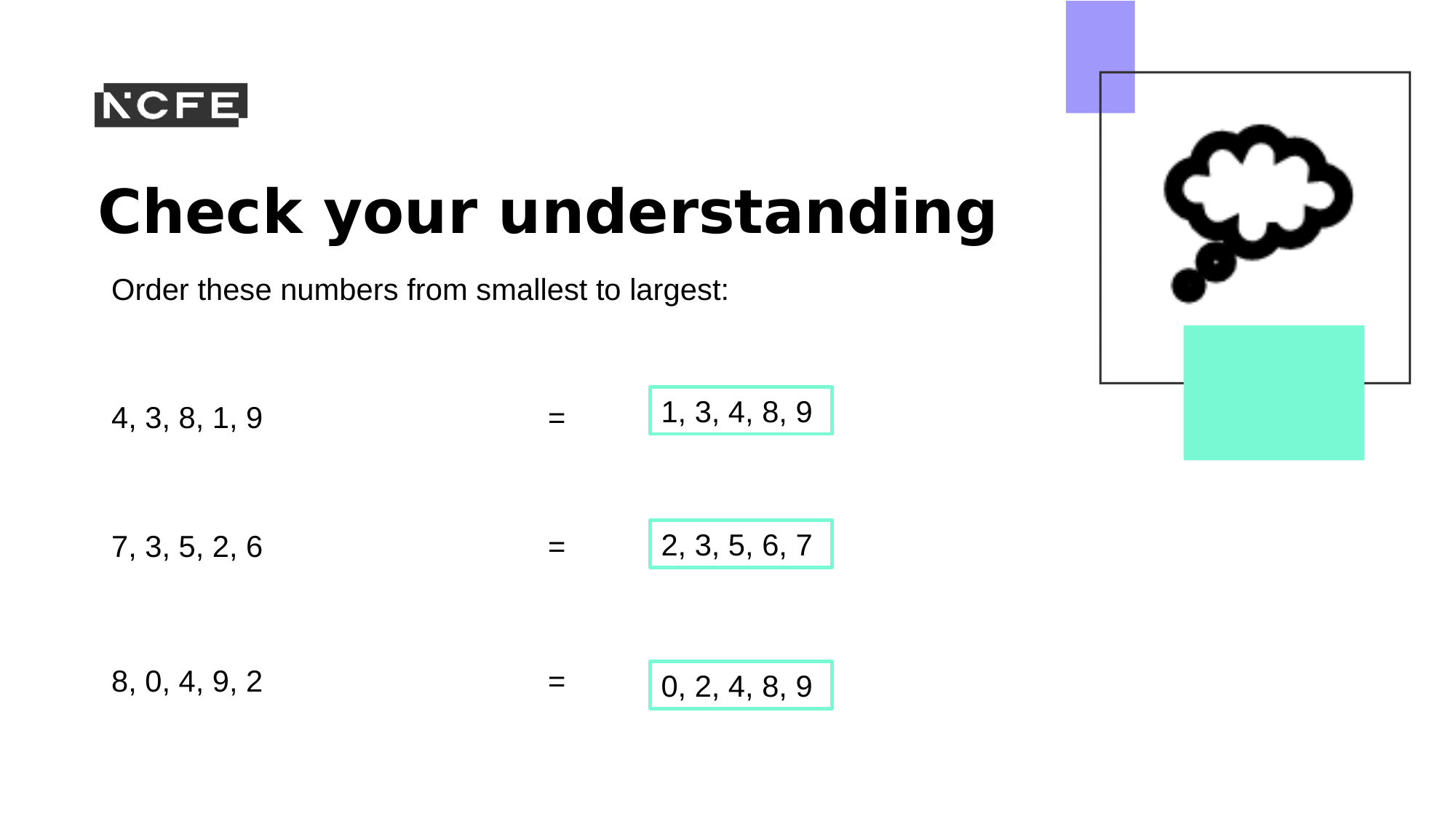

Order these numbers from smallest to largest:

4, 3, 8, 1, 9			=
1, 3, 4, 8, 9

7, 3, 5, 2, 6			=
2, 3, 5, 6, 7

8, 0, 4, 9, 2			=
0, 2, 4, 8, 9